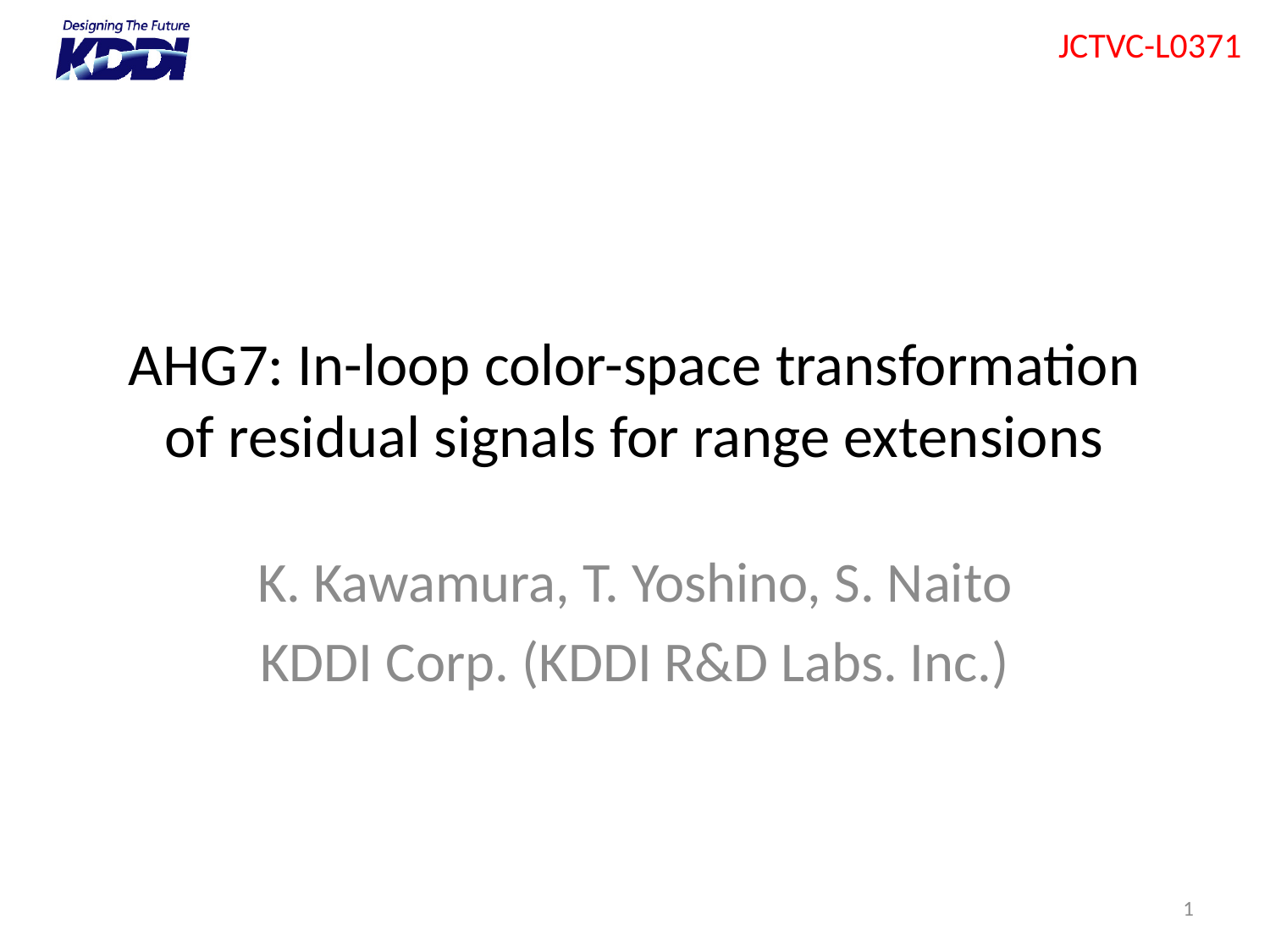

# AHG7: In-loop color-space transformation of residual signals for range extensions
K. Kawamura, T. Yoshino, S. Naito
KDDI Corp. (KDDI R&D Labs. Inc.)
1